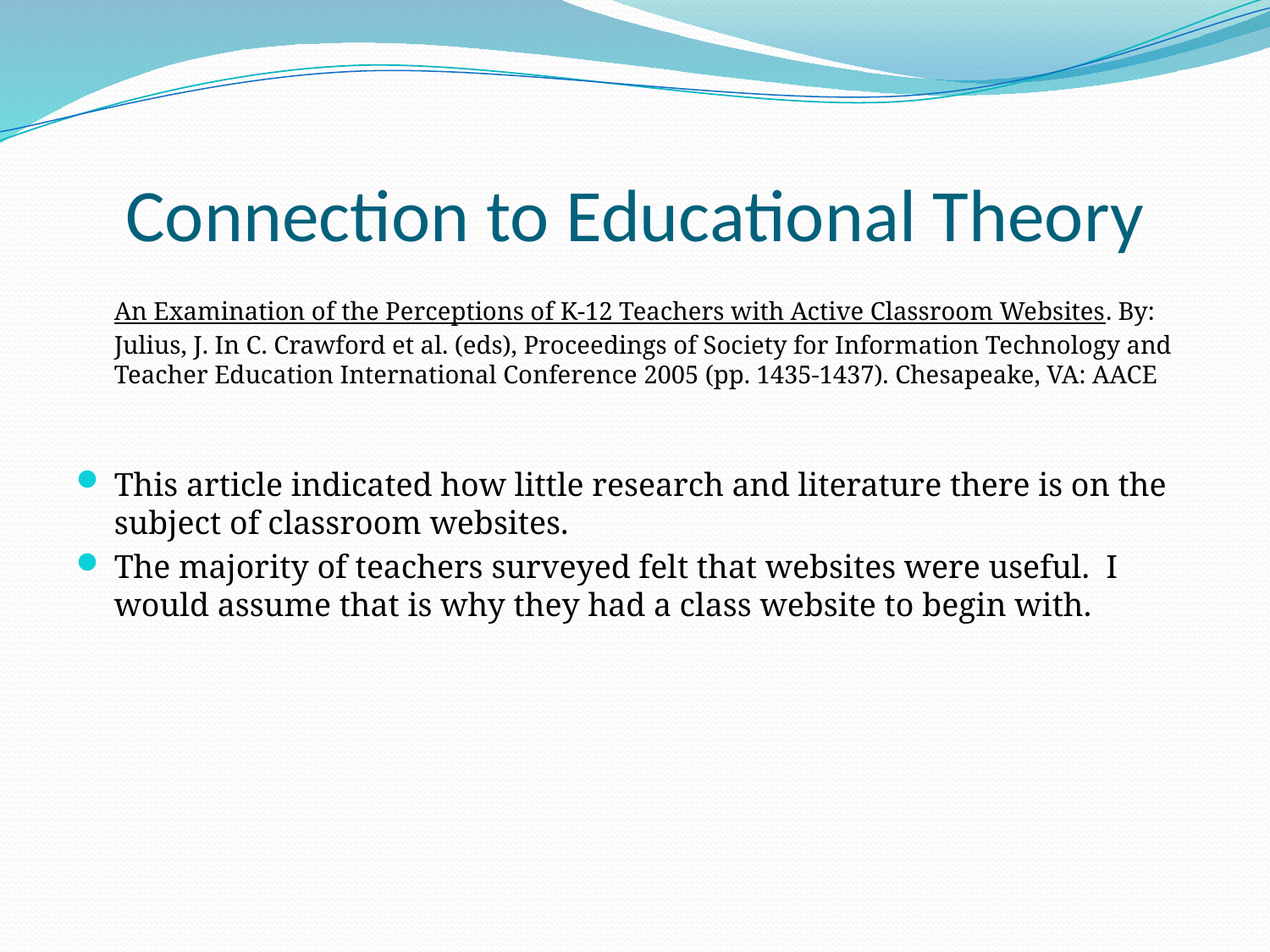

# Connection to Educational Theory
	An Examination of the Perceptions of K-12 Teachers with Active Classroom Websites. By: Julius, J. In C. Crawford et al. (eds), Proceedings of Society for Information Technology and Teacher Education International Conference 2005 (pp. 1435-1437). Chesapeake, VA: AACE

This article indicated how little research and literature there is on the subject of classroom websites.
The majority of teachers surveyed felt that websites were useful.  I would assume that is why they had a class website to begin with.